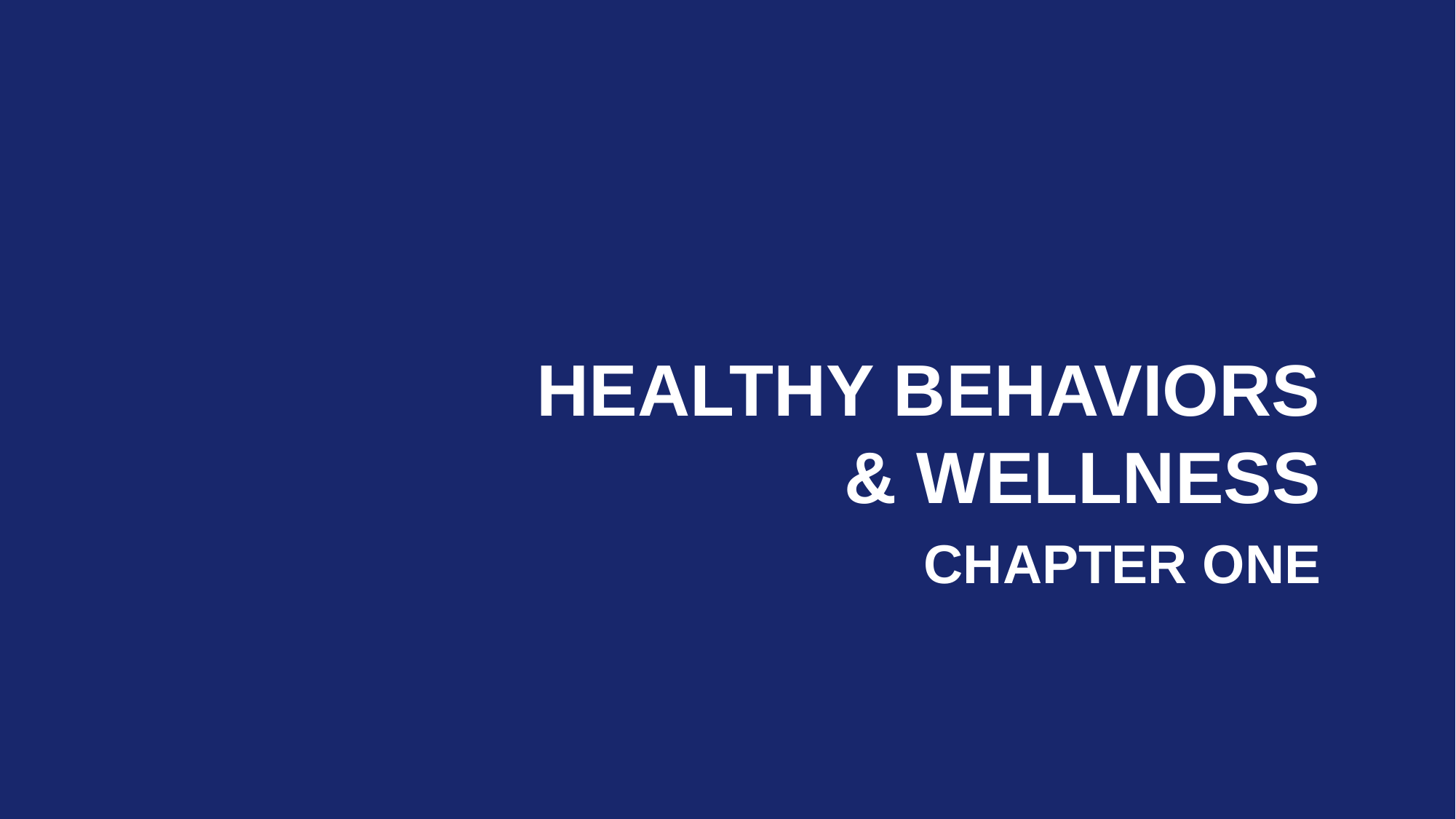

# Healthy Behaviors & Wellness
Chapter One